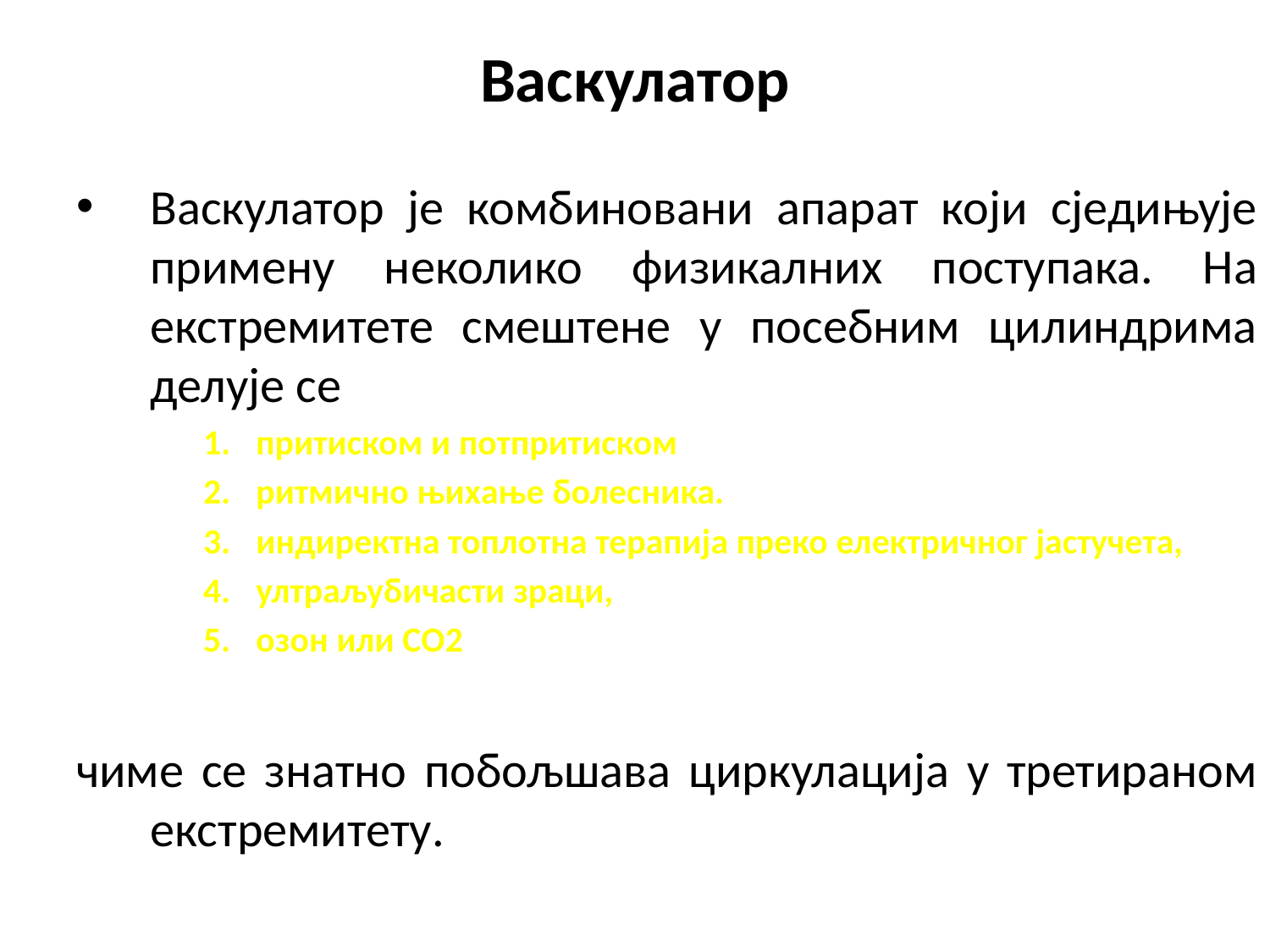

# Васкулатор
Васкулатор је комбиновани апарат који сједињује примену неколико физикалних поступака. На екстремитете смештене у посебним цилиндрима делује се
притиском и потпритиском
ритмично њихање болесника.
индиректна топлотна терапија преко електричног јастучета,
ултраљубичасти зраци,
озон или СО2

чиме се знатно побољшава циркулација у третираном екстремитету.